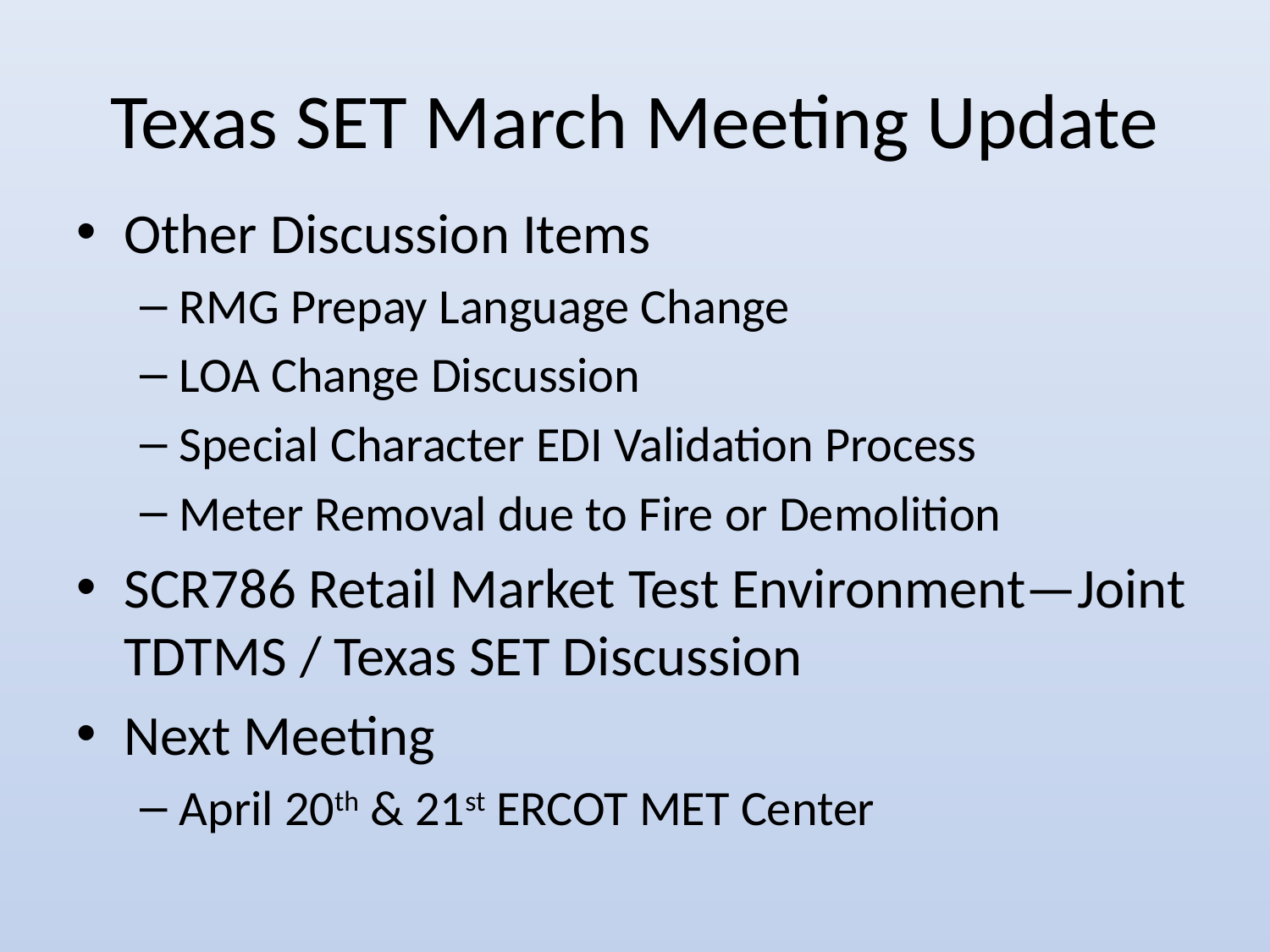

# Texas SET March Meeting Update
Other Discussion Items
RMG Prepay Language Change
LOA Change Discussion
Special Character EDI Validation Process
Meter Removal due to Fire or Demolition
SCR786 Retail Market Test Environment—Joint TDTMS / Texas SET Discussion
Next Meeting
April 20th & 21st ERCOT MET Center